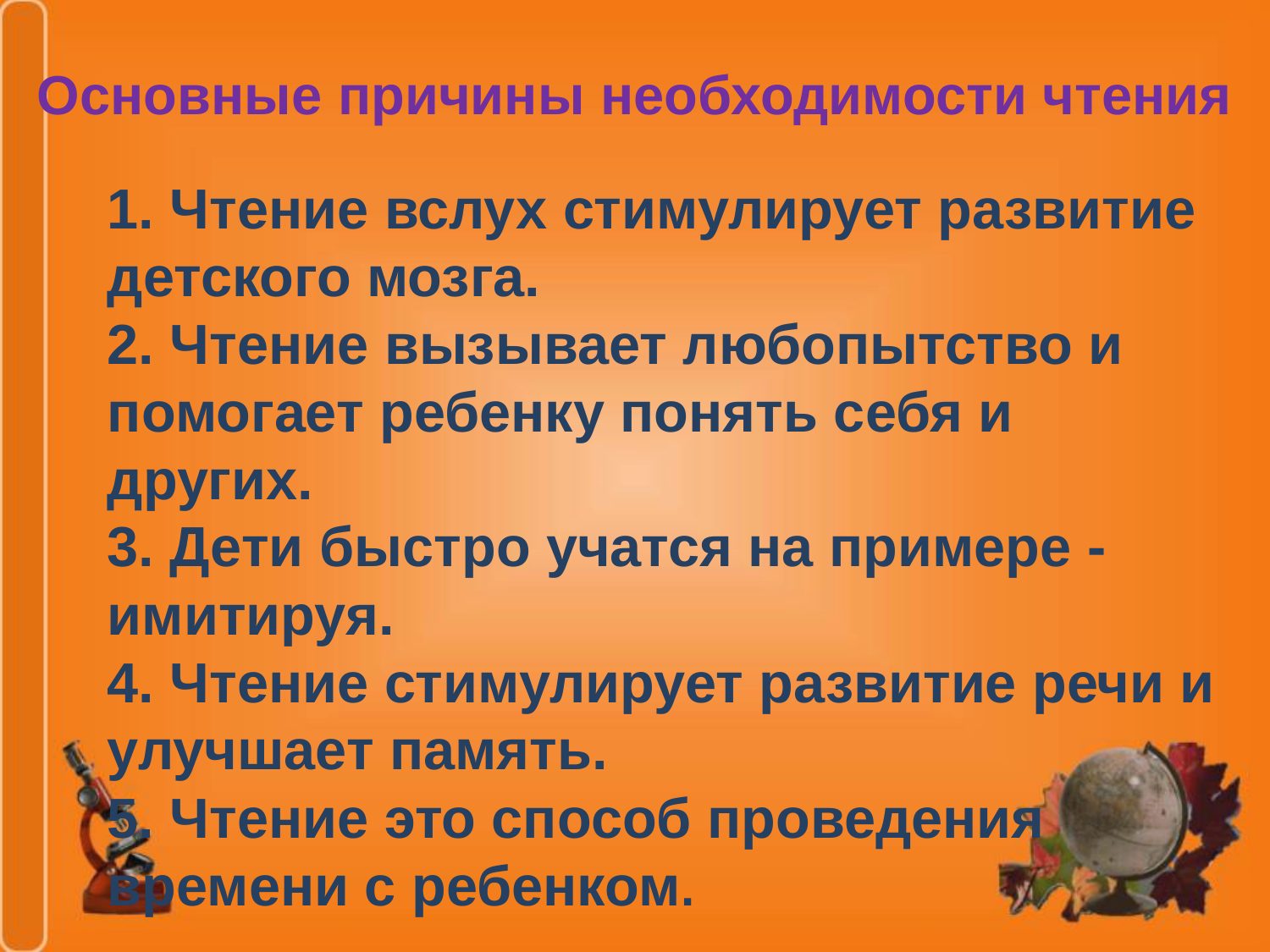

# Основные причины необходимости чтения
1. Чтение вслух стимулирует развитие детского мозга.
2. Чтение вызывает любопытство и помогает ребенку понять себя и других.
3. Дети быстро учатся на примере - имитируя.
4. Чтение стимулирует развитие речи и улучшает память.
5. Чтение это способ проведения времени с ребенком.